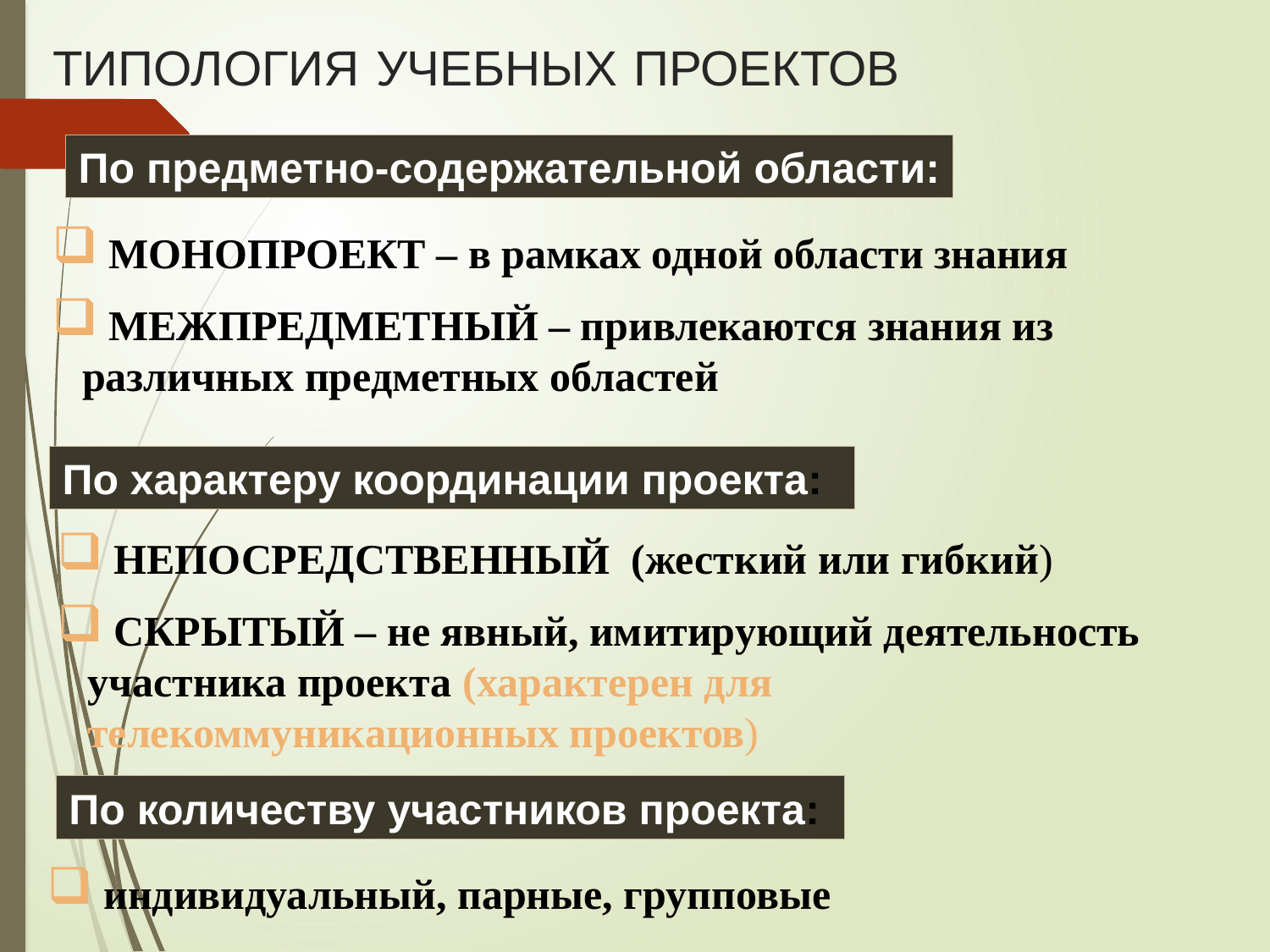

# ТИПОЛОГИЯ УЧЕБНЫХ ПРОЕКТОВ
По предметно-содержательной области:
 МОНОПРОЕКТ – в рамках одной области знания
 МЕЖПРЕДМЕТНЫЙ – привлекаются знания из различных предметных областей
По характеру координации проекта:
 НЕПОСРЕДСТВЕННЫЙ  (жесткий или гибкий)
 СКРЫТЫЙ – не явный, имитирующий деятельность участника проекта (характерен для телекоммуникационных проектов)
По количеству участников проекта:
 индивидуальный, парные, групповые